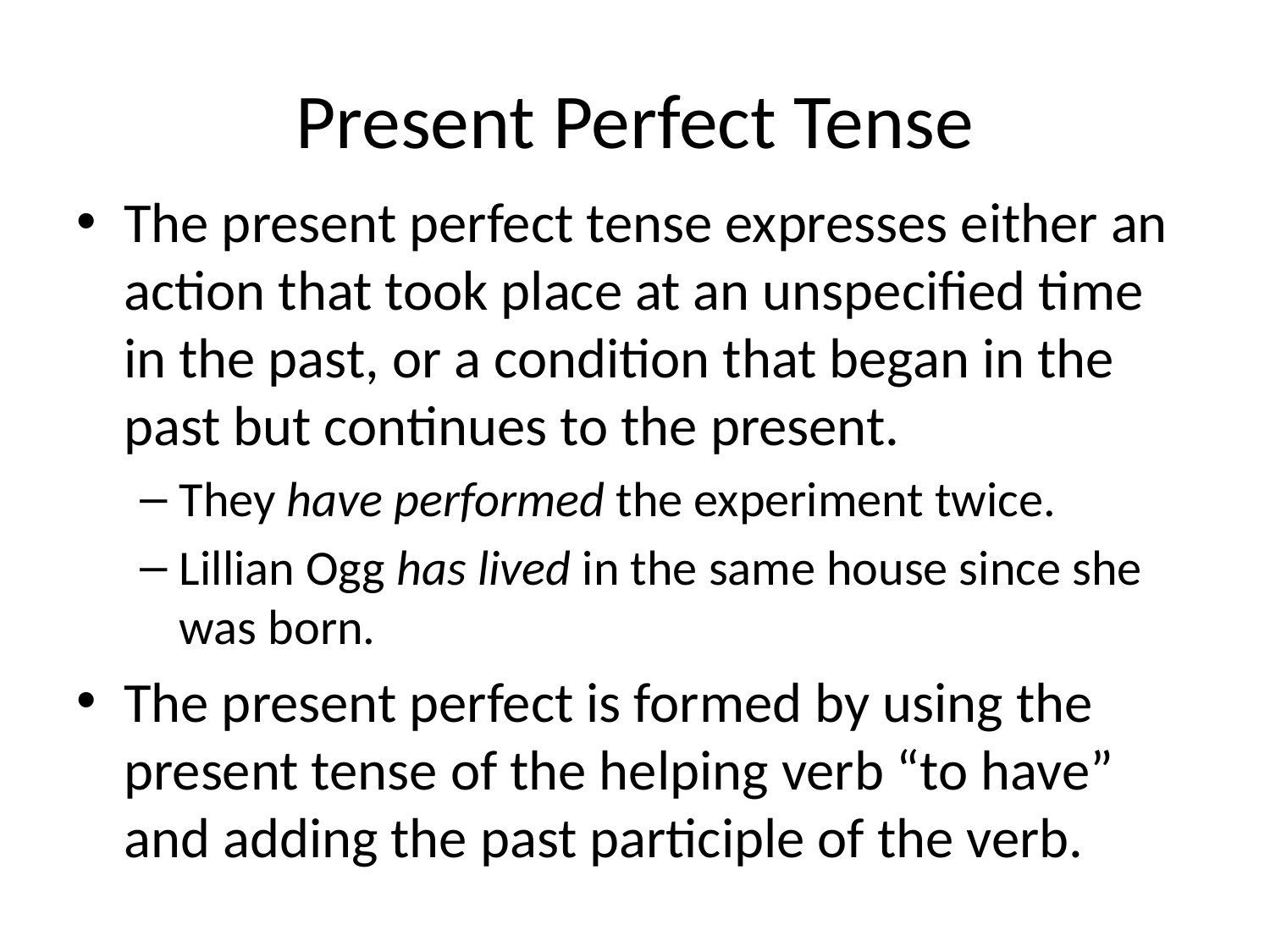

# Present Perfect Tense
The present perfect tense expresses either an action that took place at an unspecified time in the past, or a condition that began in the past but continues to the present.
They have performed the experiment twice.
Lillian Ogg has lived in the same house since she was born.
The present perfect is formed by using the present tense of the helping verb “to have” and adding the past participle of the verb.